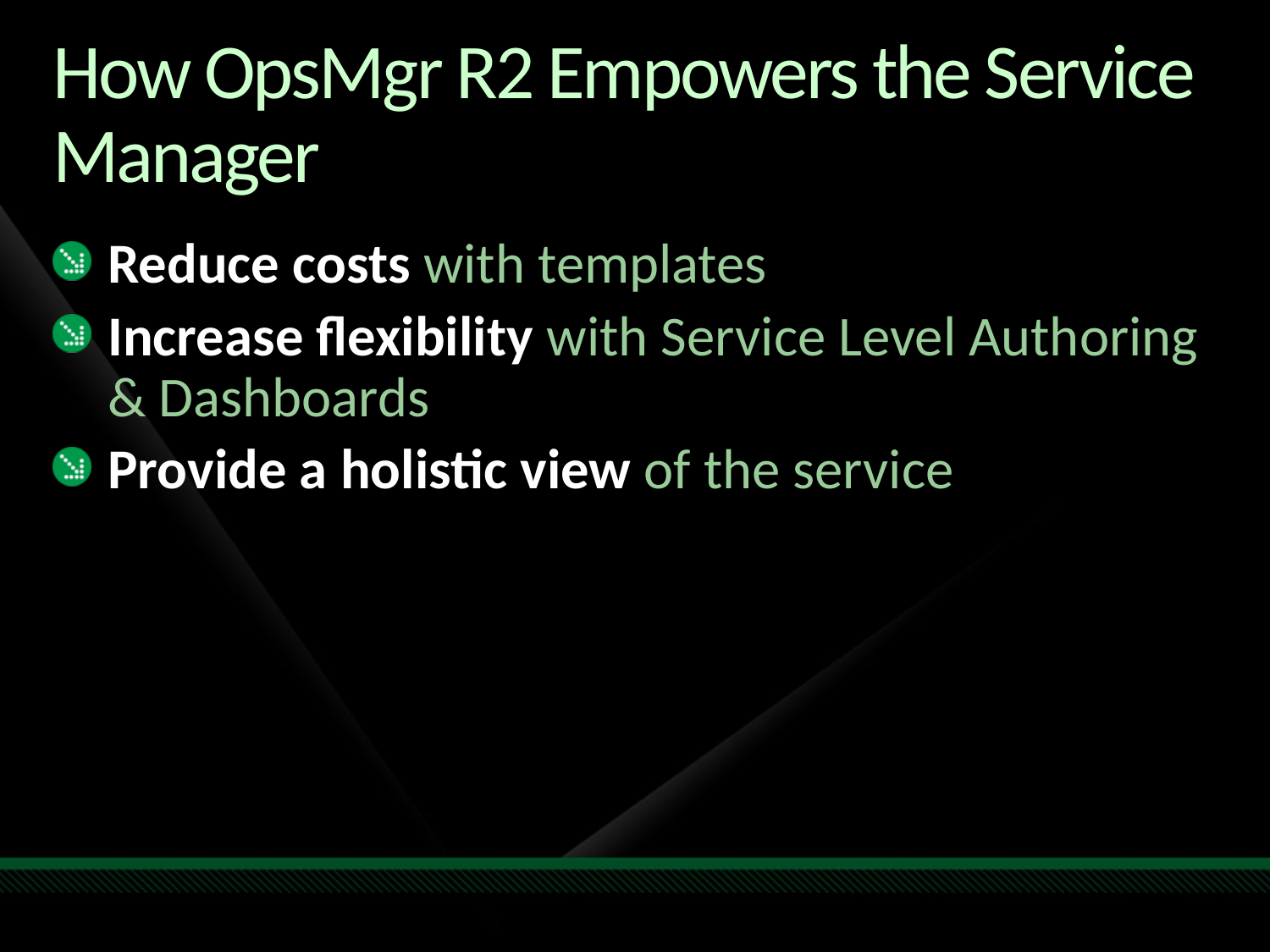

# How OpsMgr R2 Empowers the Service Manager
Reduce costs with templates
Increase flexibility with Service Level Authoring & Dashboards
Provide a holistic view of the service